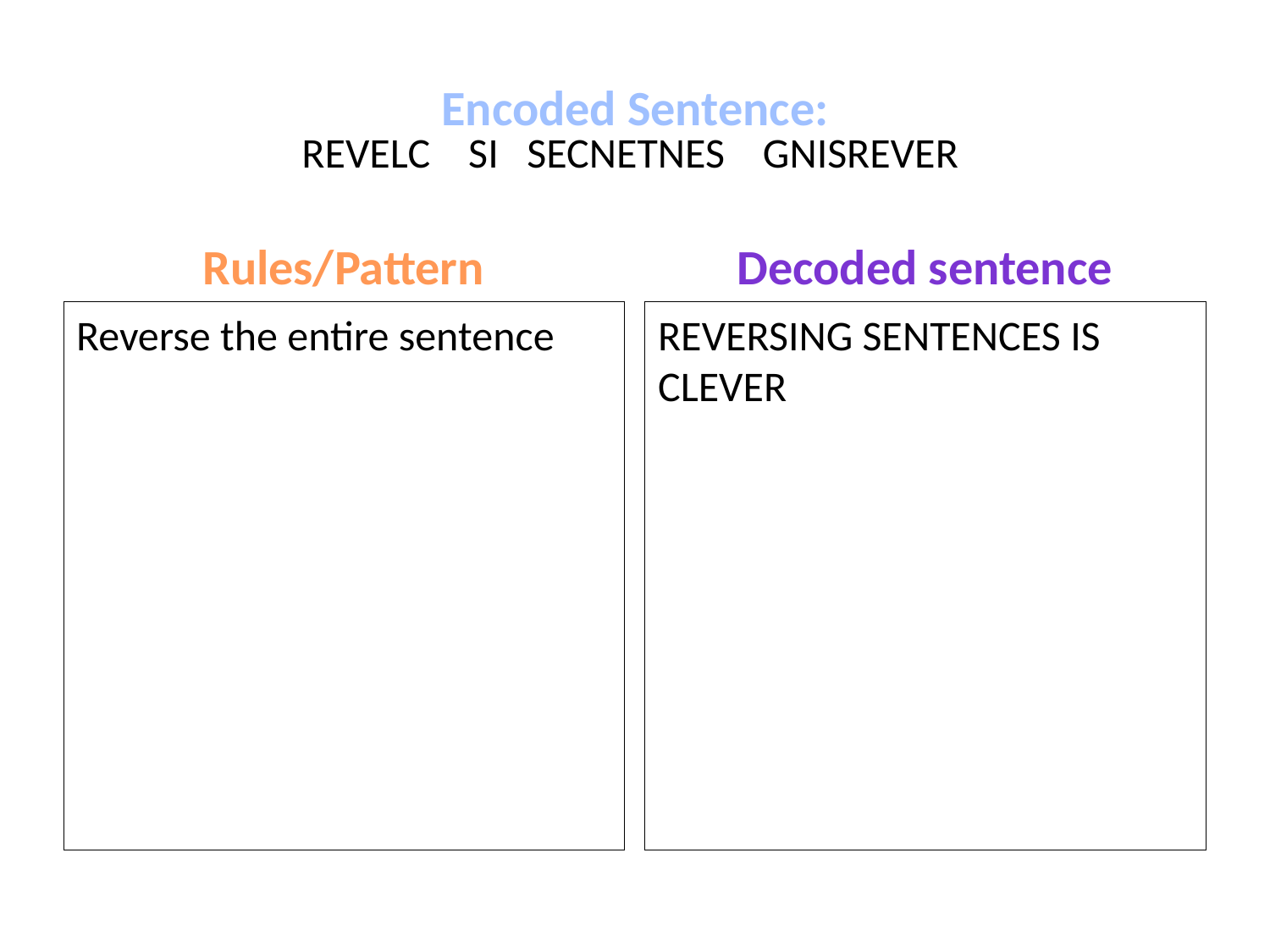

# REVELC    SI   SECNETNES    GNISREVER
Encoded Sentence:
Rules/Pattern
Decoded sentence
Reverse the entire sentence
REVERSING SENTENCES IS CLEVER